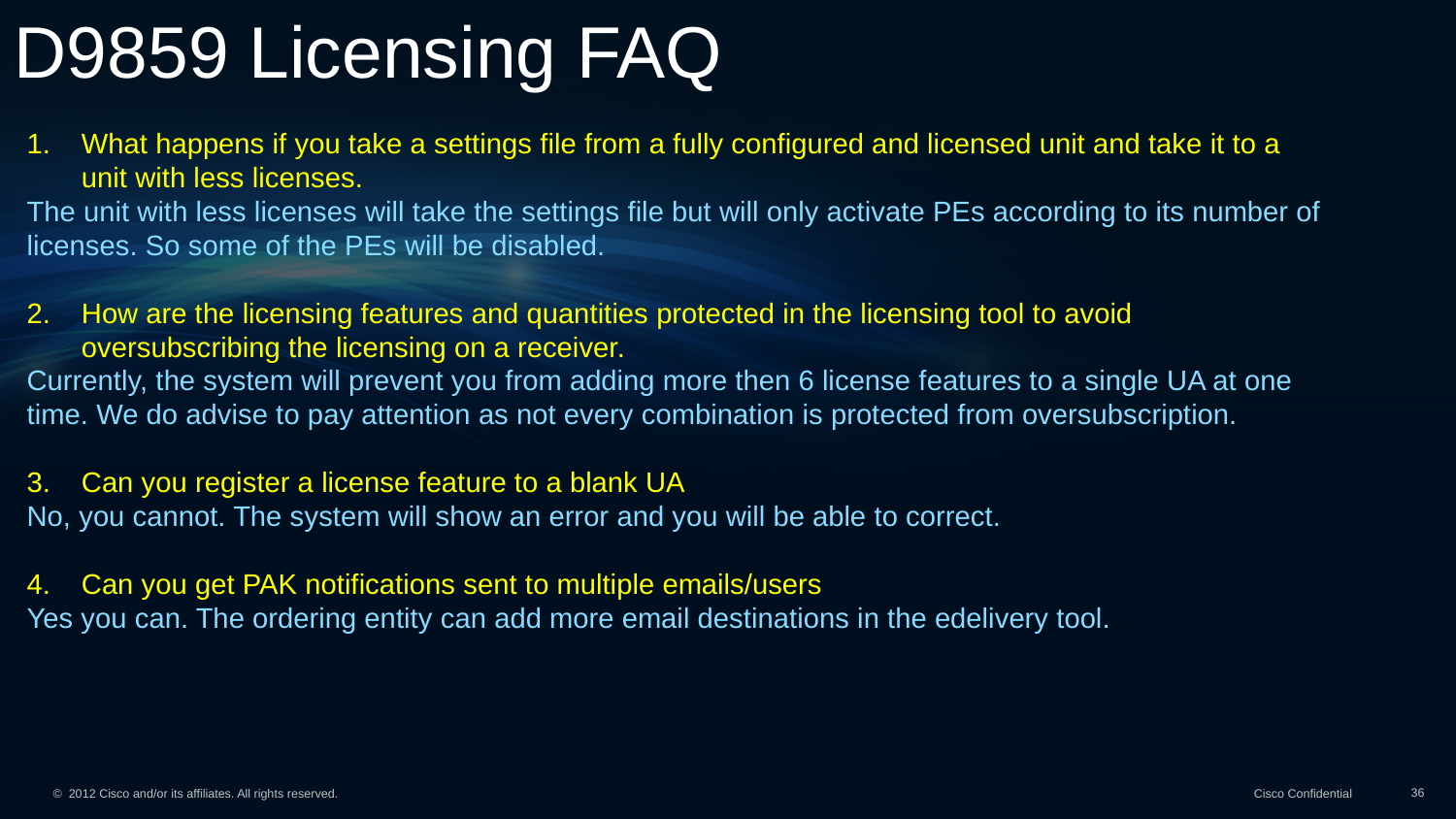

# D9859 Licensing FAQ
What happens if you take a settings file from a fully configured and licensed unit and take it to a unit with less licenses.
The unit with less licenses will take the settings file but will only activate PEs according to its number of licenses. So some of the PEs will be disabled.

How are the licensing features and quantities protected in the licensing tool to avoid oversubscribing the licensing on a receiver.
Currently, the system will prevent you from adding more then 6 license features to a single UA at one time. We do advise to pay attention as not every combination is protected from oversubscription.

Can you register a license feature to a blank UA
No, you cannot. The system will show an error and you will be able to correct.

Can you get PAK notifications sent to multiple emails/users
Yes you can. The ordering entity can add more email destinations in the edelivery tool.